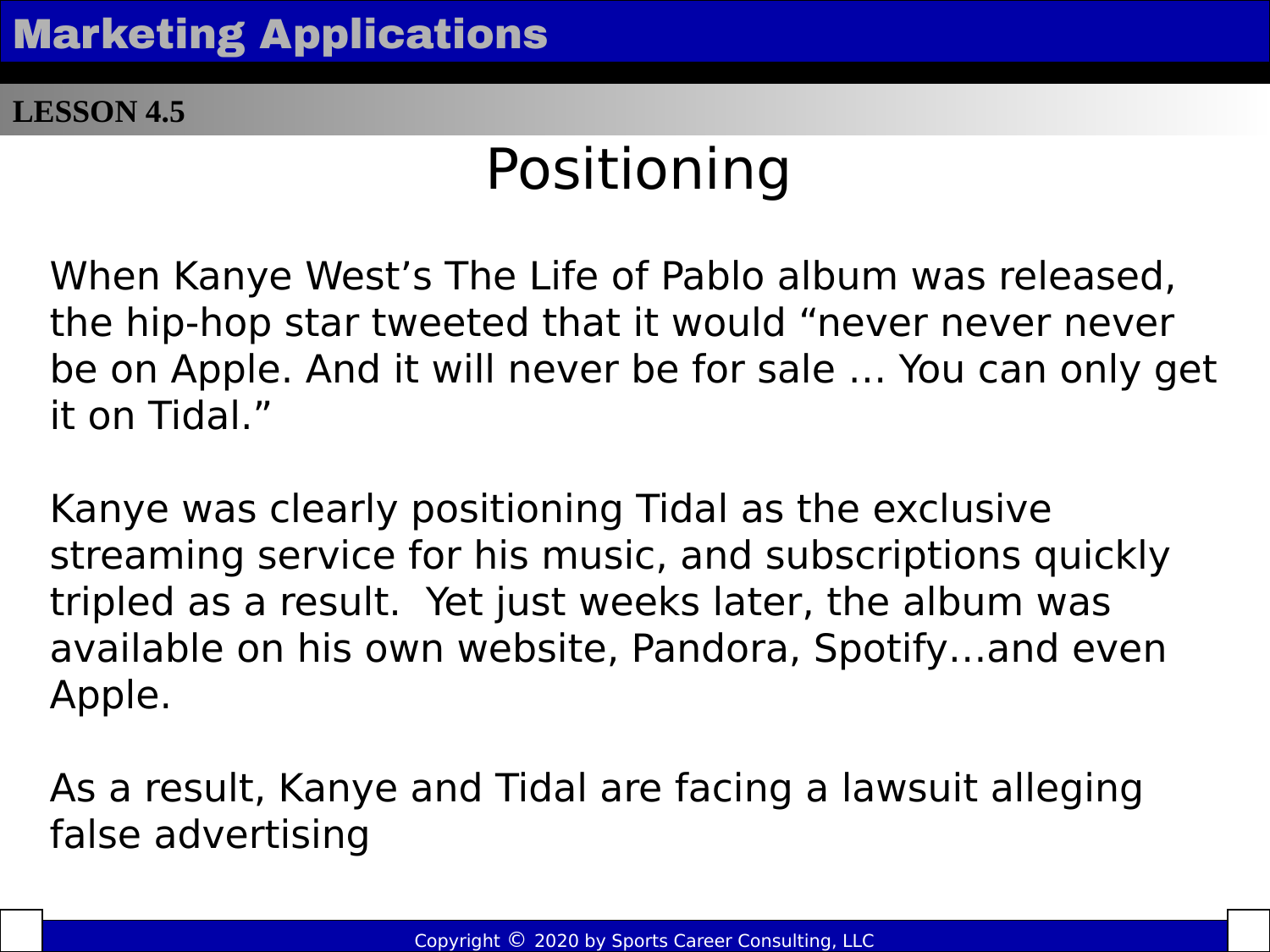

Marketing Applications
LESSON 4.5
 Positioning
When Kanye West’s The Life of Pablo album was released, the hip-hop star tweeted that it would “never never never be on Apple. And it will never be for sale … You can only get it on Tidal.”

Kanye was clearly positioning Tidal as the exclusive streaming service for his music, and subscriptions quickly tripled as a result.  Yet just weeks later, the album was available on his own website, Pandora, Spotify…and even Apple.

As a result, Kanye and Tidal are facing a lawsuit alleging false advertising
Copyright © 2020 by Sports Career Consulting, LLC